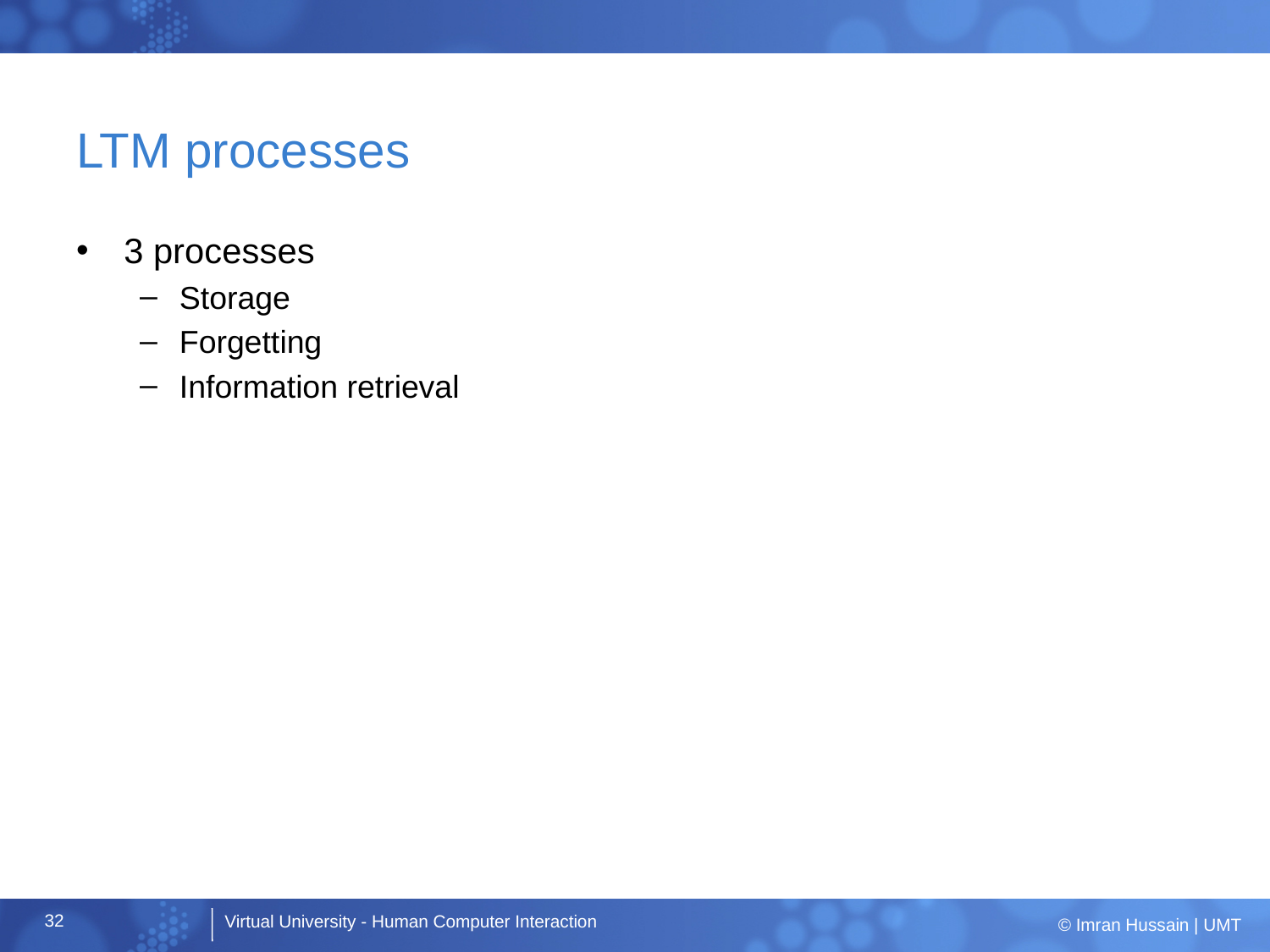

# LTM processes
3 processes
Storage
Forgetting
Information retrieval